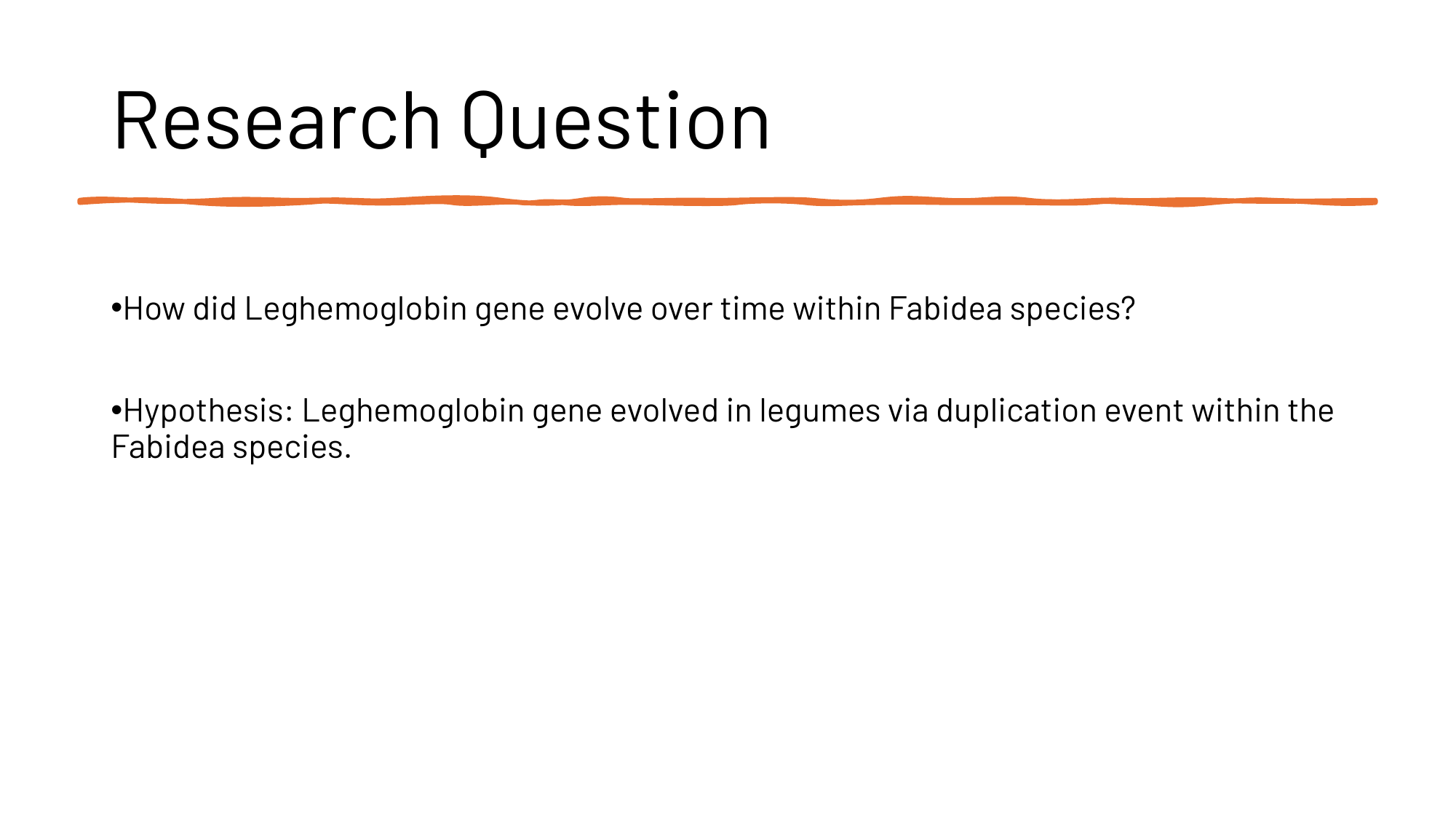

# Research Question

How did Leghemoglobin gene evolve over time within Fabidea species?

Hypothesis: Leghemoglobin gene evolved in legumes via duplication event within the Fabidea species.